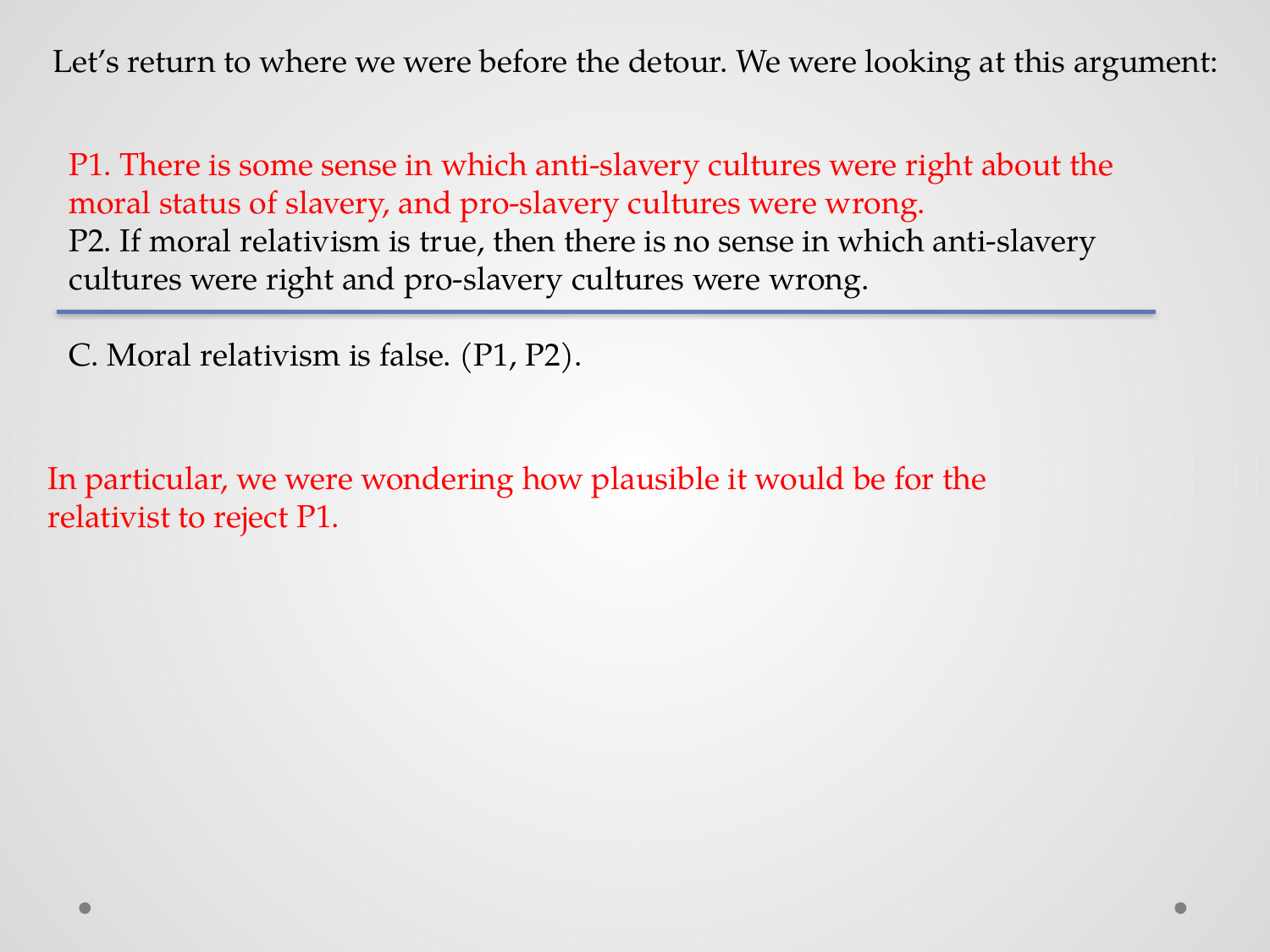

Let’s return to where we were before the detour. We were looking at this argument:
P1. There is some sense in which anti-slavery cultures were right about the moral status of slavery, and pro-slavery cultures were wrong.
P2. If moral relativism is true, then there is no sense in which anti-slavery cultures were right and pro-slavery cultures were wrong.

C. Moral relativism is false. (P1, P2).
In particular, we were wondering how plausible it would be for the relativist to reject P1.